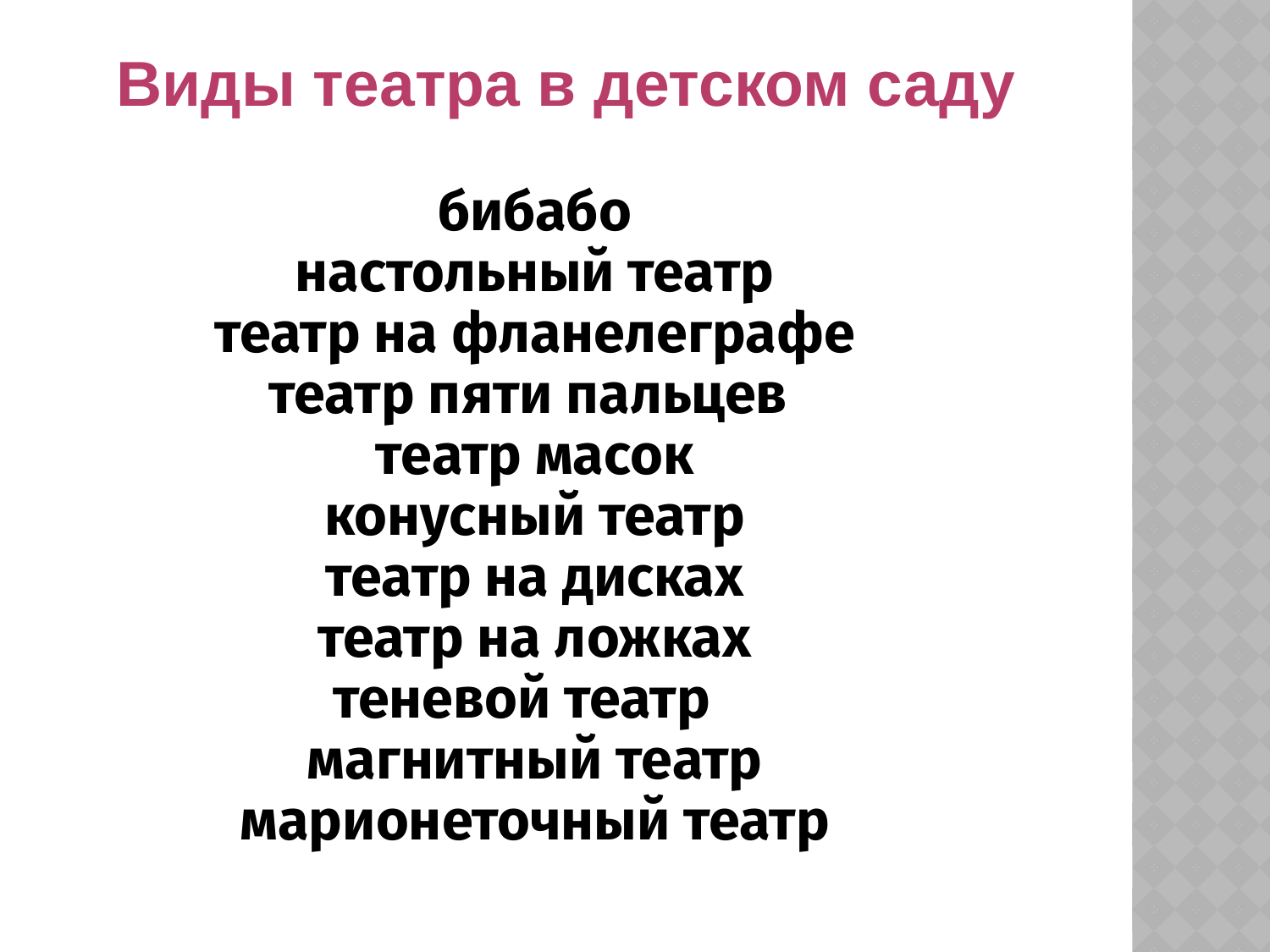

Виды театра в детском саду
бибабо
настольный театр
театр на фланелеграфе
театр пяти пальцев
театр масок
конусный театр
театр на дисках
театр на ложках
 теневой театр
 магнитный театр
марионеточный театр